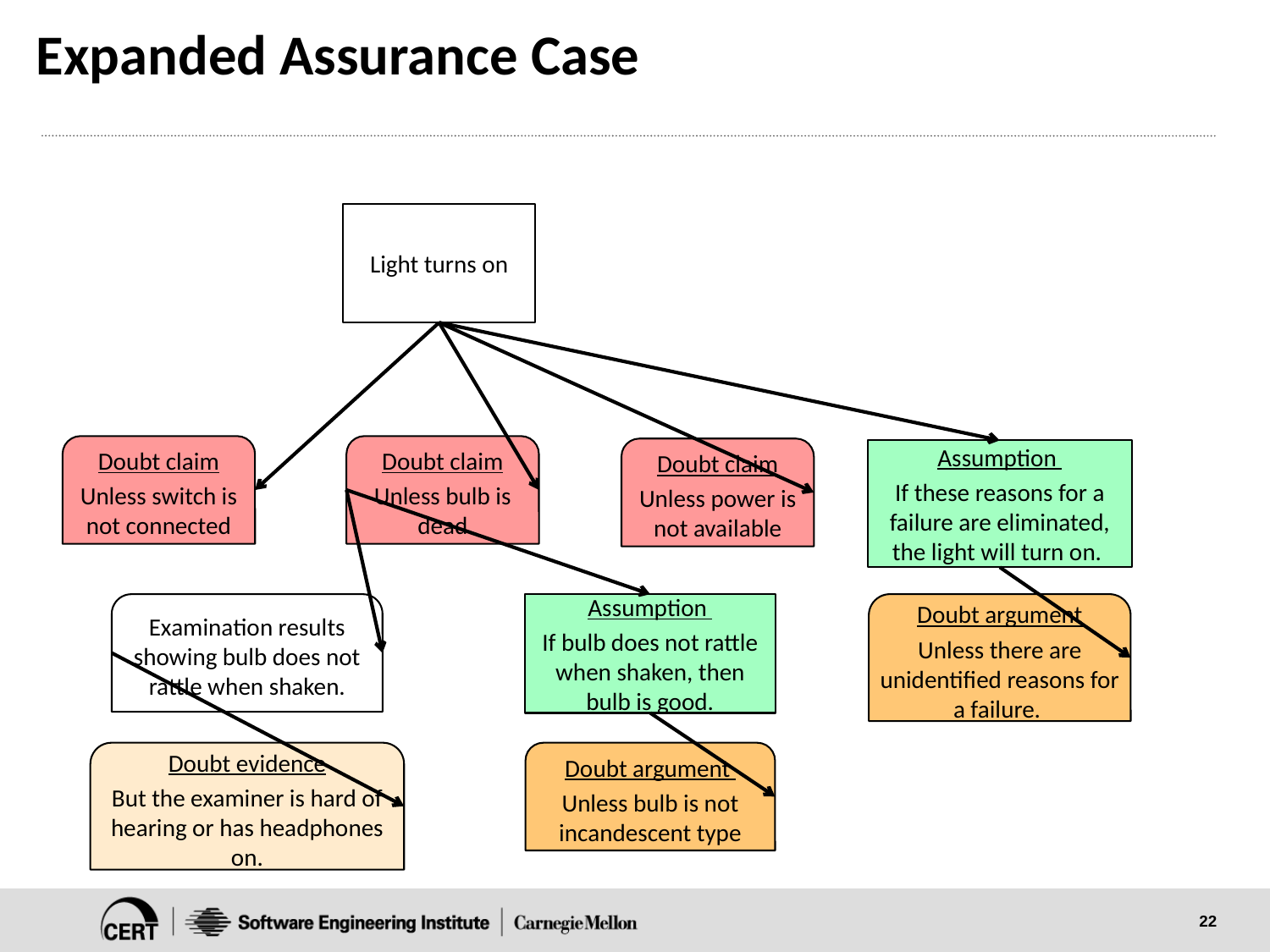

# Expanded Assurance Case
Light turns on
Doubt claim
Unless bulb is dead
Doubt claim
Unless switch is not connected
Doubt claim
Unless power is not available
Assumption
If these reasons for a failure are eliminated, the light will turn on.
Examination results showing bulb does not rattle when shaken.
Assumption
If bulb does not rattle when shaken, then bulb is good.
Doubt argument
Unless there are unidentified reasons for a failure.
Doubt evidence
But the examiner is hard of hearing or has headphones on.
Doubt argument
Unless bulb is not incandescent type